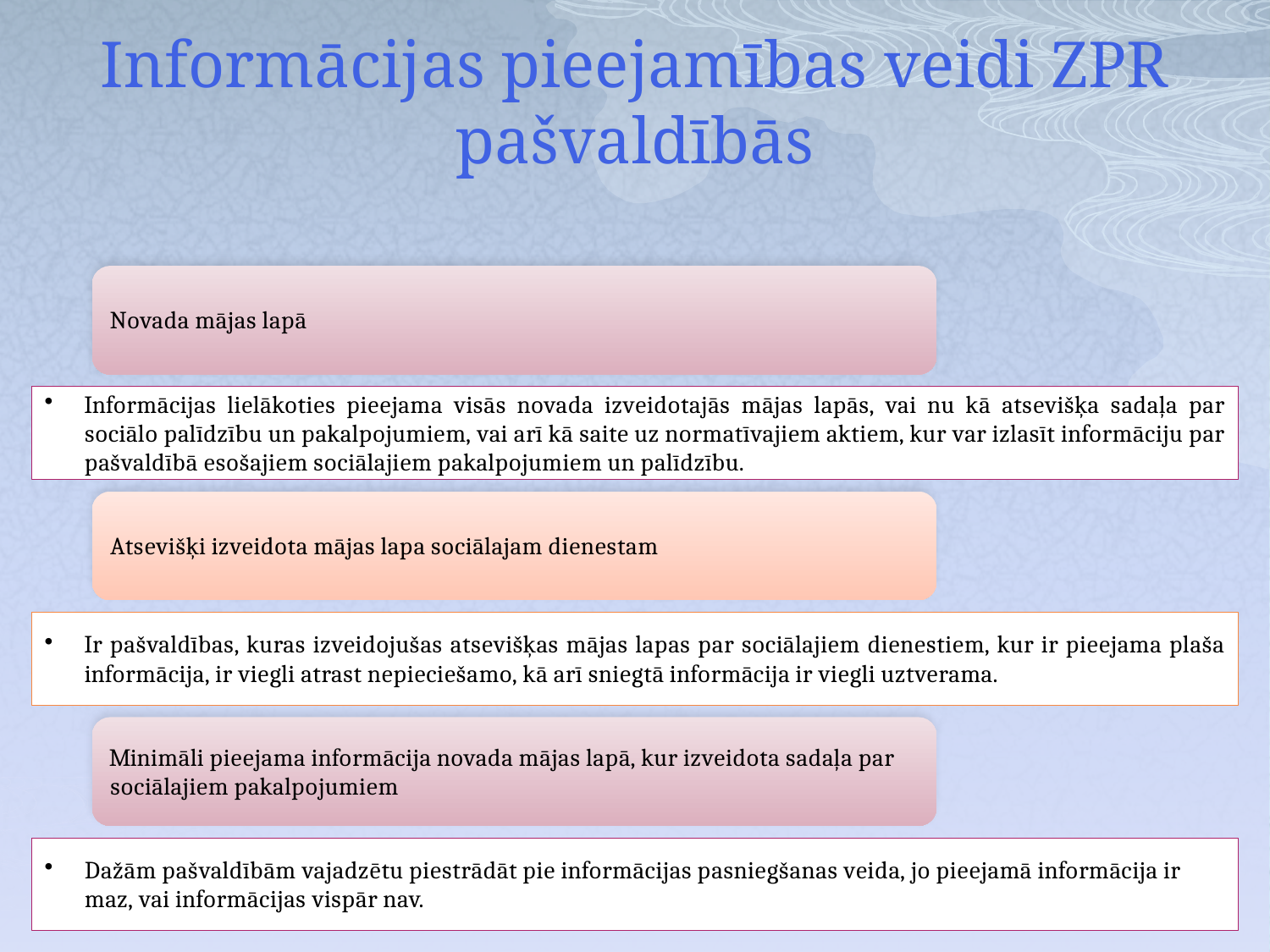

# Informācijas pieejamības veidi ZPR pašvaldībās
Novada mājas lapā
Atsevišķi izveidota mājas lapa sociālajam dienestam
Minimāli pieejama informācija novada mājas lapā, kur izveidota sadaļa par sociālajiem pakalpojumiem
Informācijas lielākoties pieejama visās novada izveidotajās mājas lapās, vai nu kā atsevišķa sadaļa par sociālo palīdzību un pakalpojumiem, vai arī kā saite uz normatīvajiem aktiem, kur var izlasīt informāciju par pašvaldībā esošajiem sociālajiem pakalpojumiem un palīdzību.
Ir pašvaldības, kuras izveidojušas atsevišķas mājas lapas par sociālajiem dienestiem, kur ir pieejama plaša informācija, ir viegli atrast nepieciešamo, kā arī sniegtā informācija ir viegli uztverama.
Dažām pašvaldībām vajadzētu piestrādāt pie informācijas pasniegšanas veida, jo pieejamā informācija ir maz, vai informācijas vispār nav.